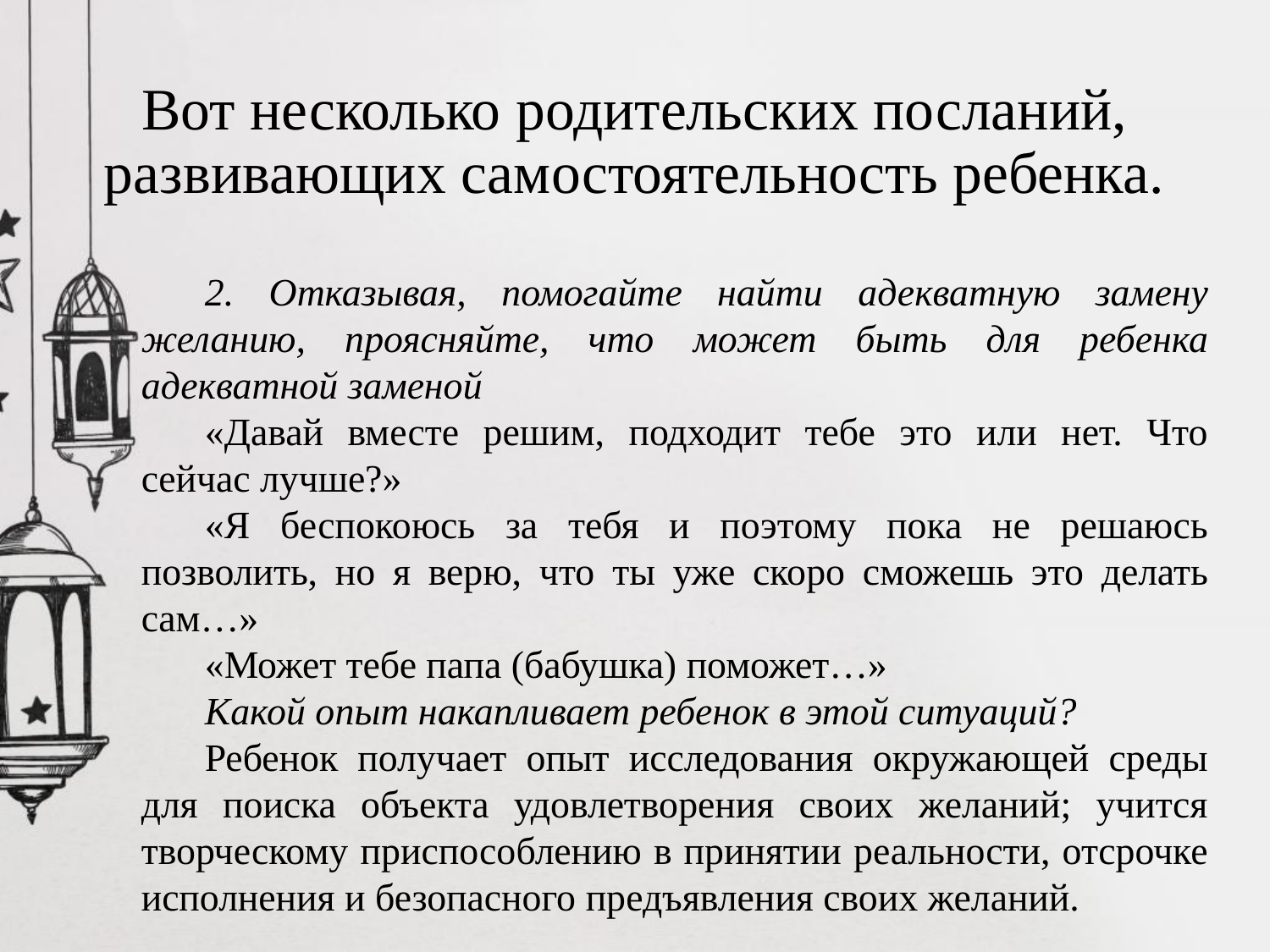

# Вот несколько родительских посланий, развивающих самостоятельность ребенка.
2. Отказывая, помогайте найти адекватную замену желанию, проясняйте, что может быть для ребенка адекватной заменой
«Давай вместе решим, подходит тебе это или нет. Что сейчас лучше?»
«Я беспокоюсь за тебя и поэтому пока не решаюсь позволить, но я верю, что ты уже скоро сможешь это делать сам…»
«Может тебе папа (бабушка) поможет…»
Какой опыт накапливает ребенок в этой ситуаций?
Ребенок получает опыт исследования окружающей среды для поиска объекта удовлетворения своих желаний; учится творческому приспособлению в принятии реальности, отсрочке исполнения и безопасного предъявления своих желаний.